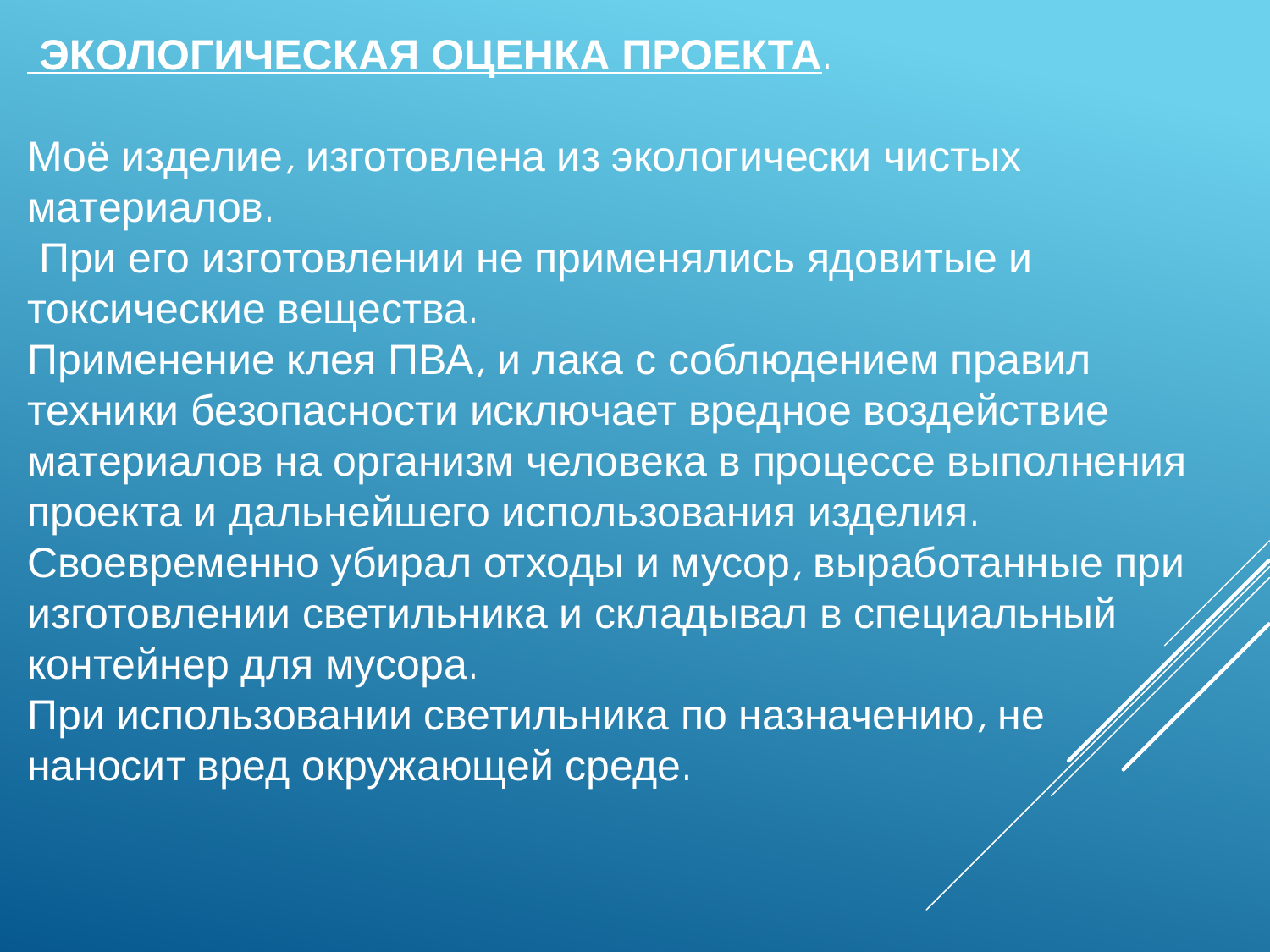

ЭКОЛОГИЧЕСКАЯ ОЦЕНКА ПРОЕКТА.

Моё изделие, изготовлена из экологически чистых материалов.
 При его изготовлении не применялись ядовитые и токсические вещества.
Применение клея ПВА, и лака с соблюдением правил техники безопасности исключает вредное воздействие материалов на организм человека в процессе выполнения проекта и дальнейшего использования изделия. Своевременно убирал отходы и мусор, выработанные при изготовлении светильника и складывал в специальный контейнер для мусора.
При использовании светильника по назначению, не наносит вред окружающей среде.